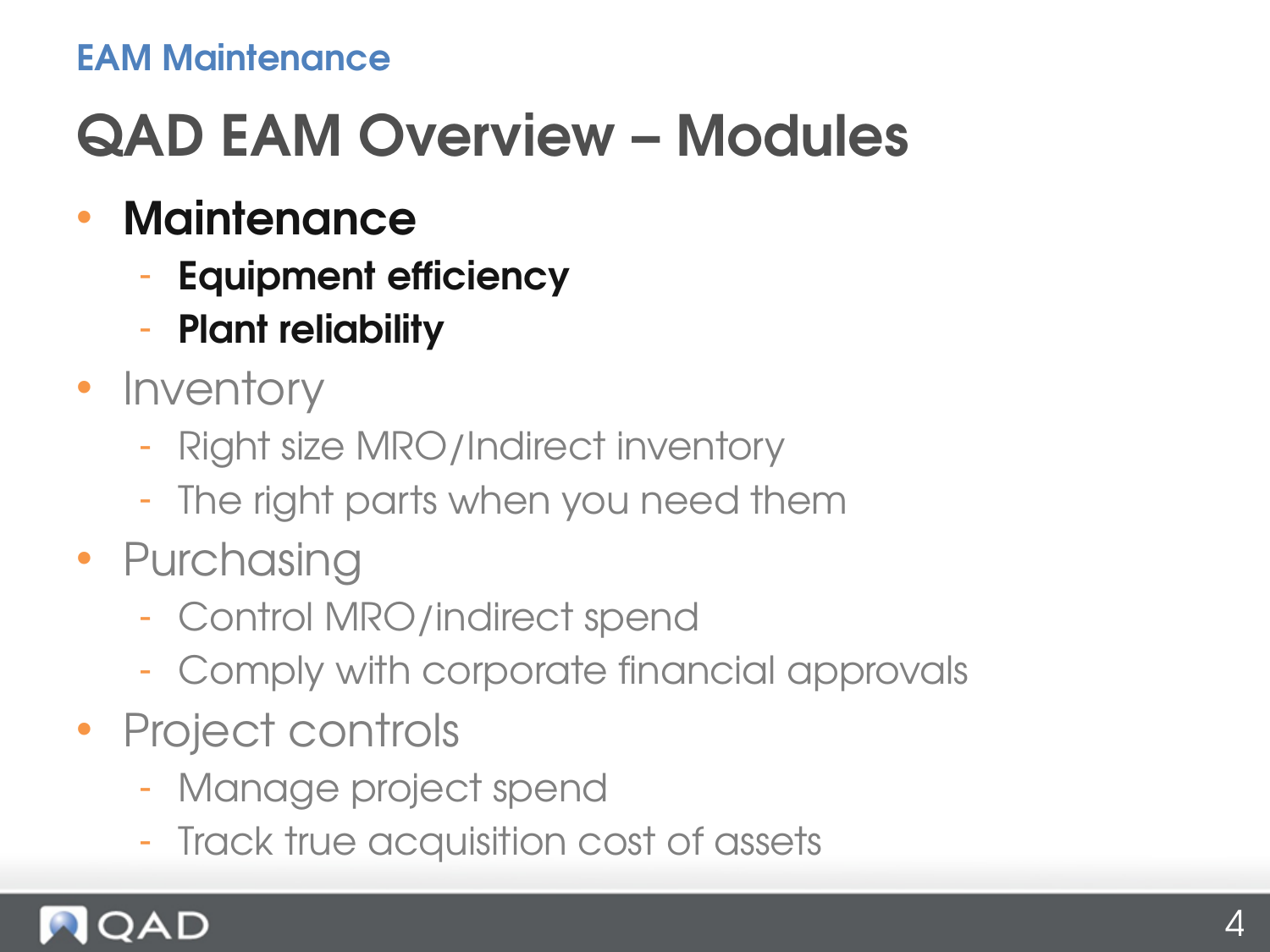

EAM Maintenance
# QAD EAM Overview – Modules
Maintenance
Equipment efficiency
Plant reliability
Inventory
Right size MRO/Indirect inventory
The right parts when you need them
Purchasing
Control MRO/indirect spend
Comply with corporate financial approvals
Project controls
Manage project spend
Track true acquisition cost of assets

4